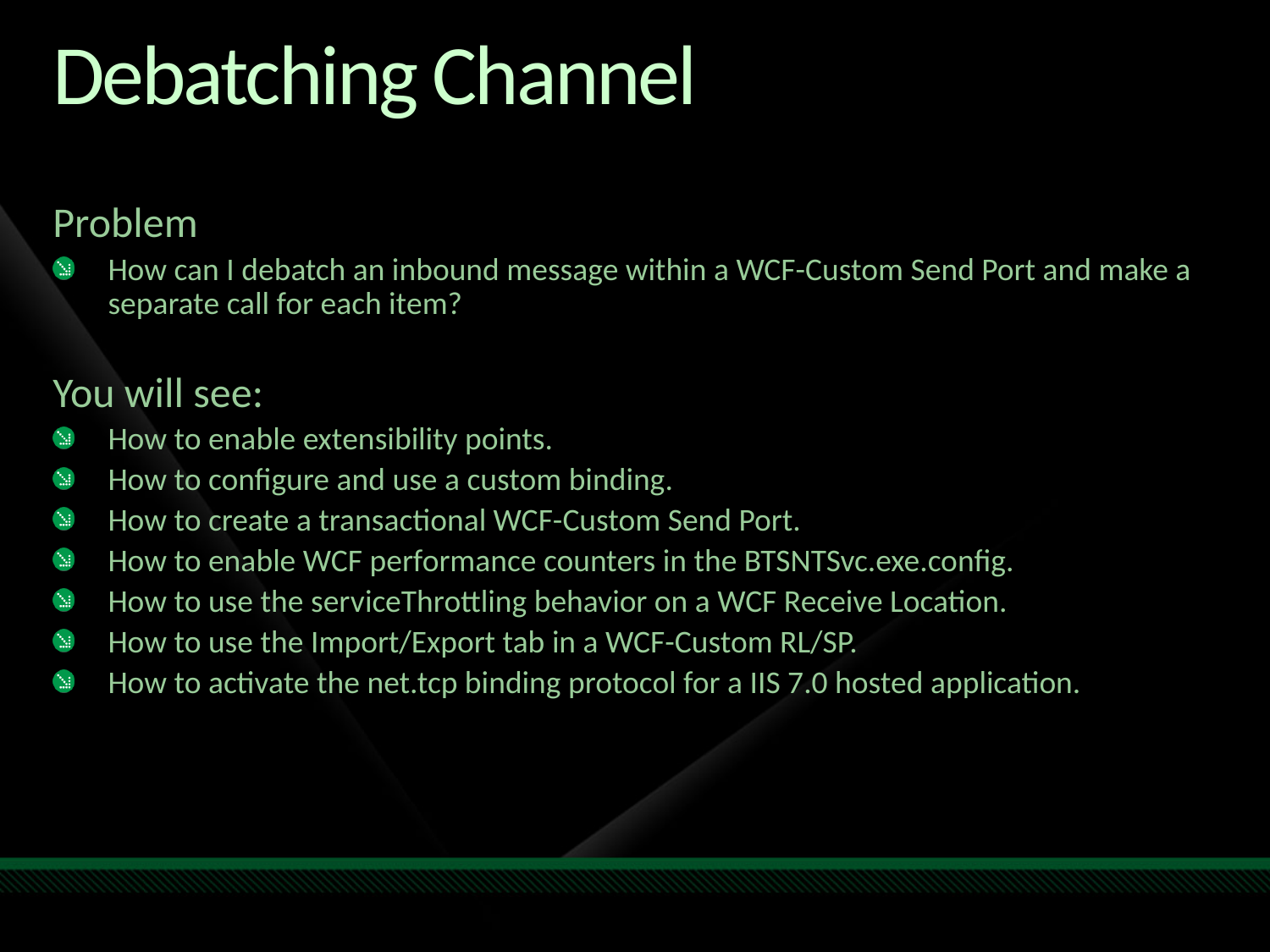

# Debatching Channel
Problem
How can I debatch an inbound message within a WCF-Custom Send Port and make a separate call for each item?

You will see:
How to enable extensibility points.
How to configure and use a custom binding.
How to create a transactional WCF-Custom Send Port.
How to enable WCF performance counters in the BTSNTSvc.exe.config.
How to use the serviceThrottling behavior on a WCF Receive Location.
How to use the Import/Export tab in a WCF-Custom RL/SP.
How to activate the net.tcp binding protocol for a IIS 7.0 hosted application.